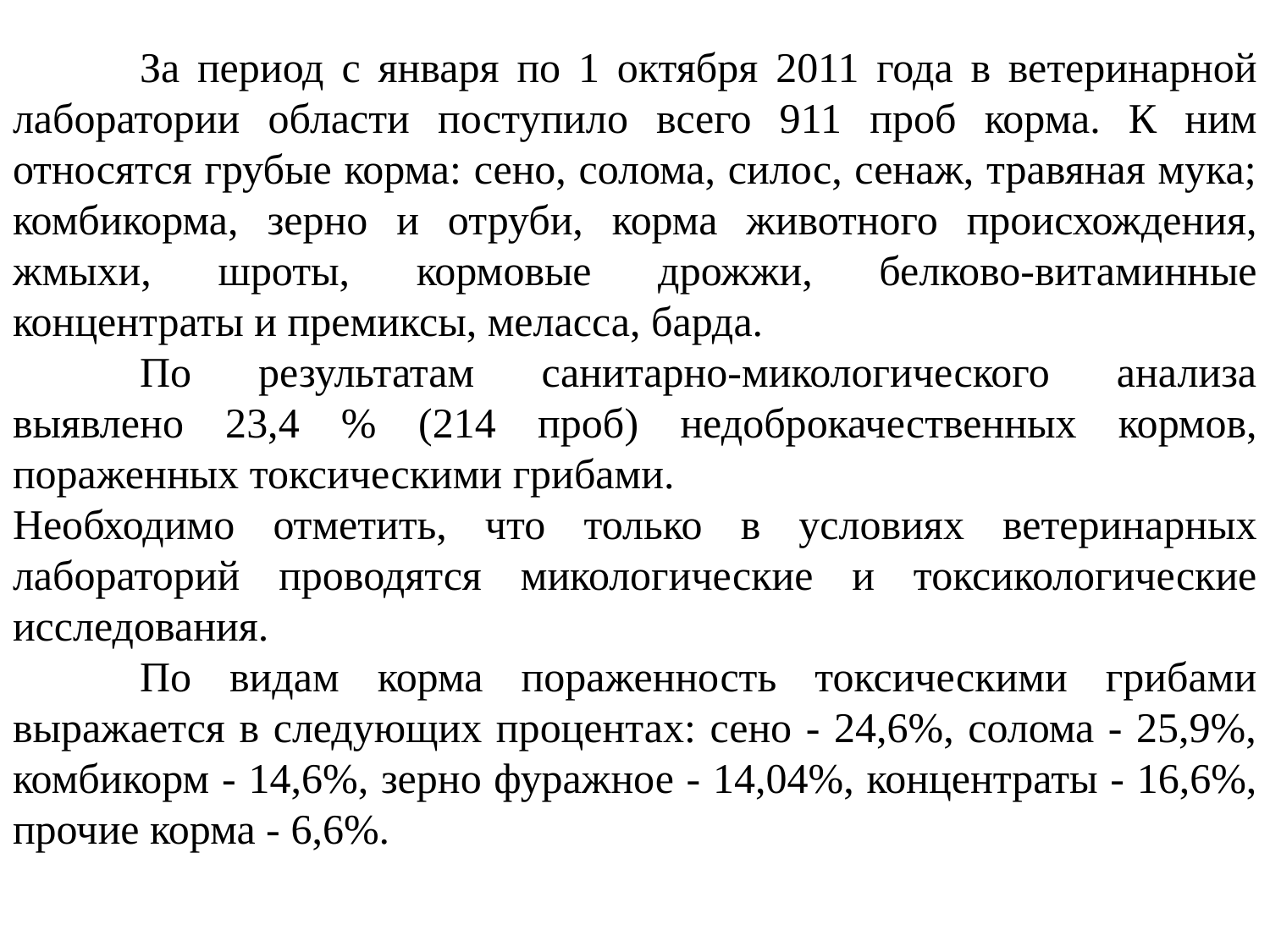

За период с января по 1 октября 2011 года в ветеринарной лаборатории области поступило всего 911 проб корма. К ним относятся грубые корма: сено, солома, силос, сенаж, травяная мука; комбикорма, зерно и отруби, корма животного происхождения, жмыхи, шроты, кормовые дрожжи, белково-витаминные концентраты и премиксы, меласса, барда.
	По результатам санитарно-микологического анализа выявлено 23,4 % (214 проб) недоброкачественных кормов, пораженных токсическими грибами.
Необходимо отметить, что только в условиях ветеринарных лабораторий проводятся микологические и токсикологические исследования.
	По видам корма пораженность токсическими грибами выражается в следующих процентах: сено - 24,6%, солома - 25,9%, комбикорм - 14,6%, зерно фуражное - 14,04%, концентраты - 16,6%, прочие корма - 6,6%.